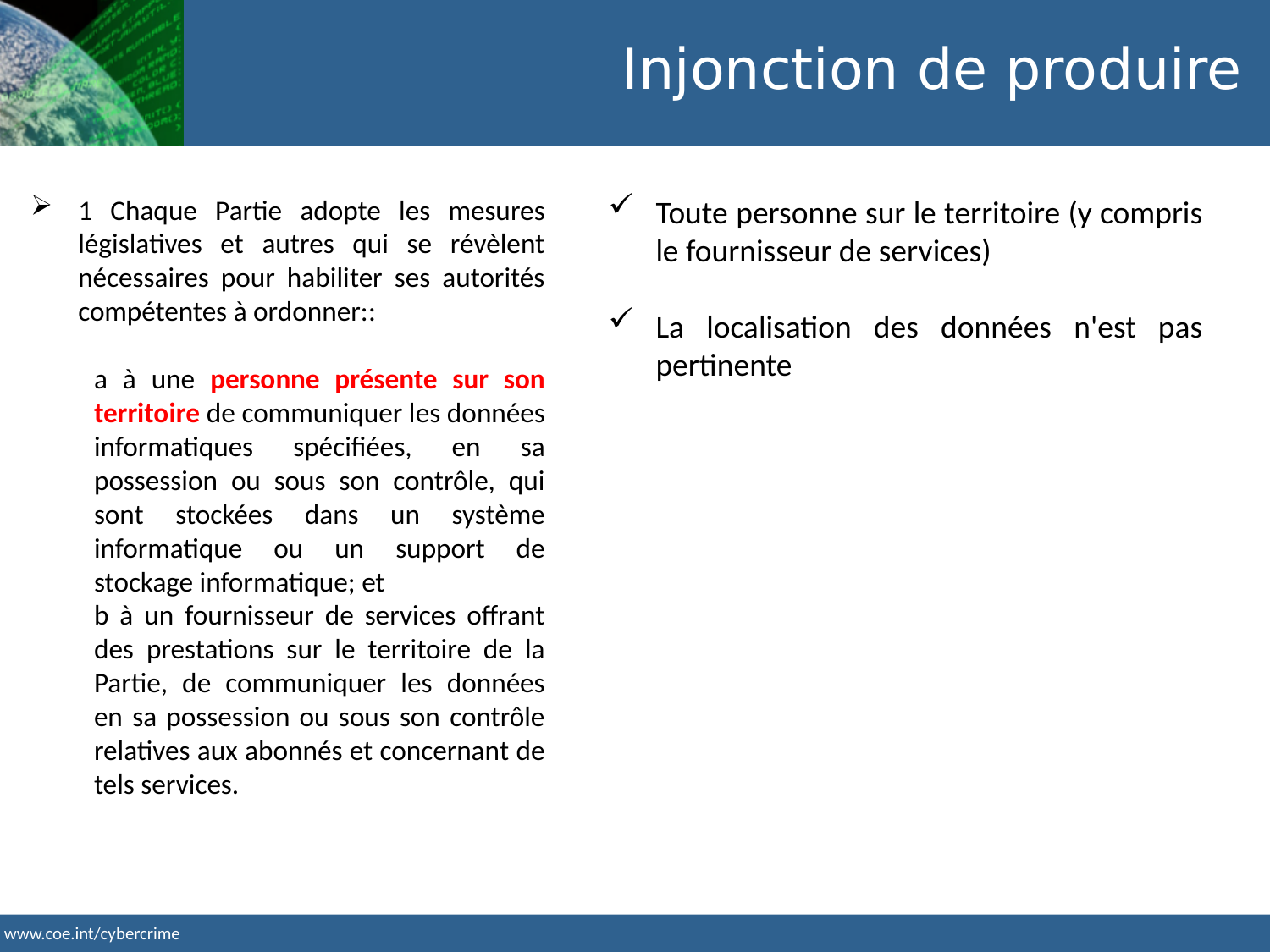

Injonction de produire
1 Chaque Partie adopte les mesures législatives et autres qui se révèlent nécessaires pour habiliter ses autorités compétentes à ordonner::

a à une personne présente sur son territoire de communiquer les données informatiques spécifiées, en sa possession ou sous son contrôle, qui sont stockées dans un système informatique ou un support de stockage informatique; et
b à un fournisseur de services offrant des prestations sur le territoire de la Partie, de communiquer les données en sa possession ou sous son contrôle relatives aux abonnés et concernant de tels services.
Toute personne sur le territoire (y compris le fournisseur de services)

La localisation des données n'est pas pertinente